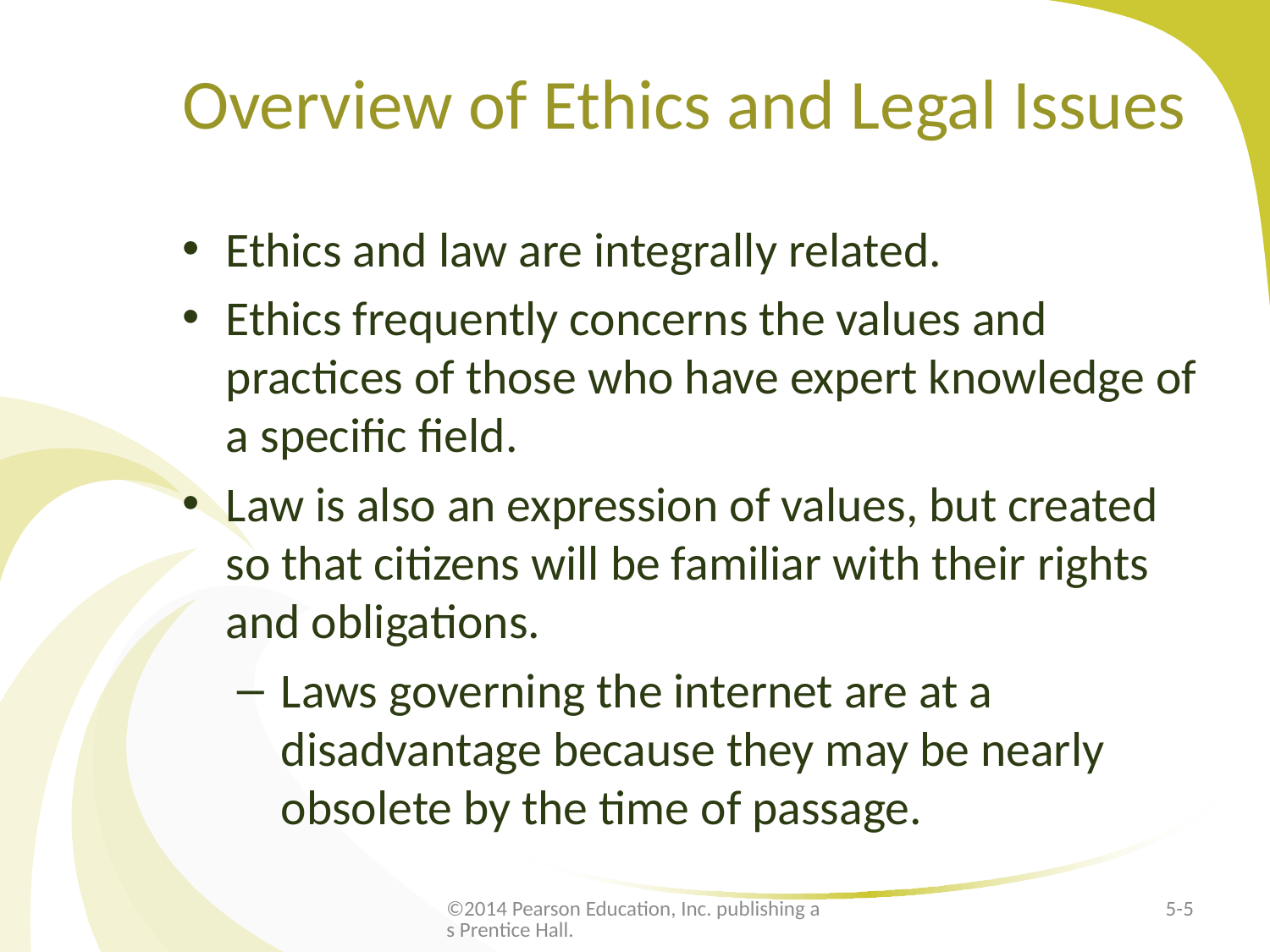

# Overview of Ethics and Legal Issues
Ethics and law are integrally related.
Ethics frequently concerns the values and practices of those who have expert knowledge of a specific field.
Law is also an expression of values, but created so that citizens will be familiar with their rights and obligations.
Laws governing the internet are at a disadvantage because they may be nearly obsolete by the time of passage.
©2014 Pearson Education, Inc. publishing as Prentice Hall.
5-5